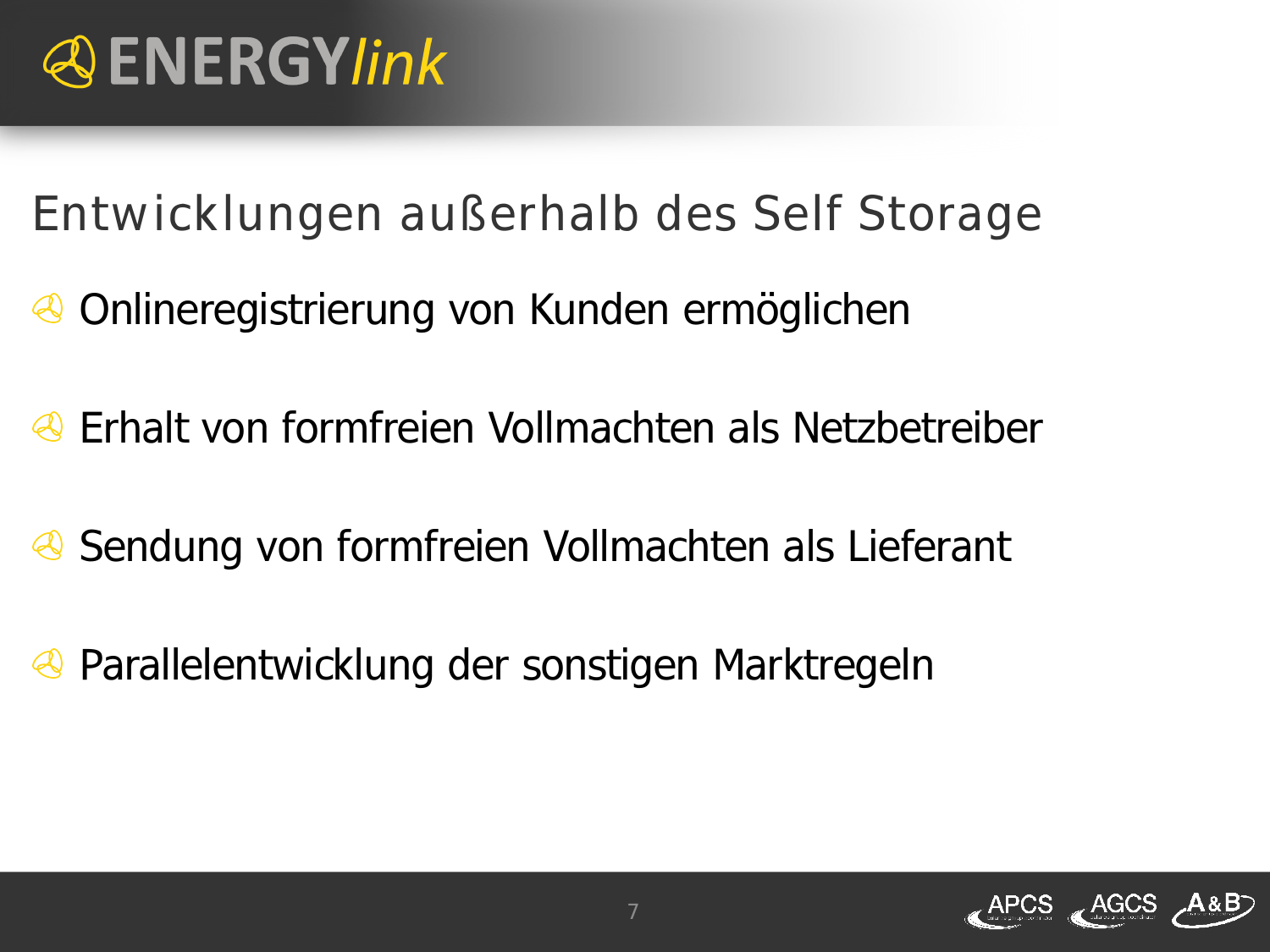

# Entwicklungen außerhalb des Self Storage
Onlineregistrierung von Kunden ermöglichen

Erhalt von formfreien Vollmachten als Netzbetreiber

Sendung von formfreien Vollmachten als Lieferant

Parallelentwicklung der sonstigen Marktregeln
7